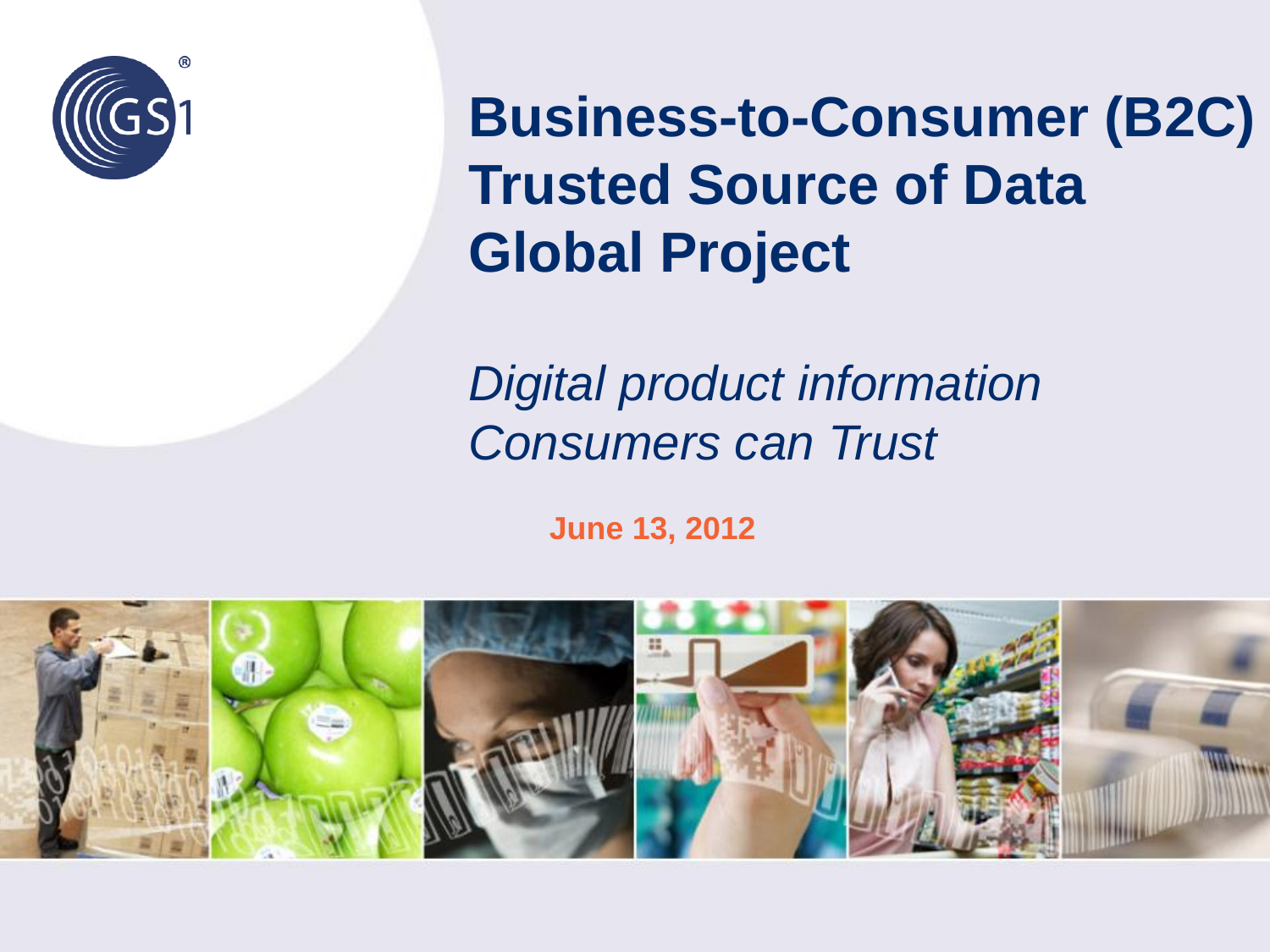

# Business-to-Consumer (B2C) Trusted Source of Data Global Project Digital product information Consumers can Trust
June 13, 2012